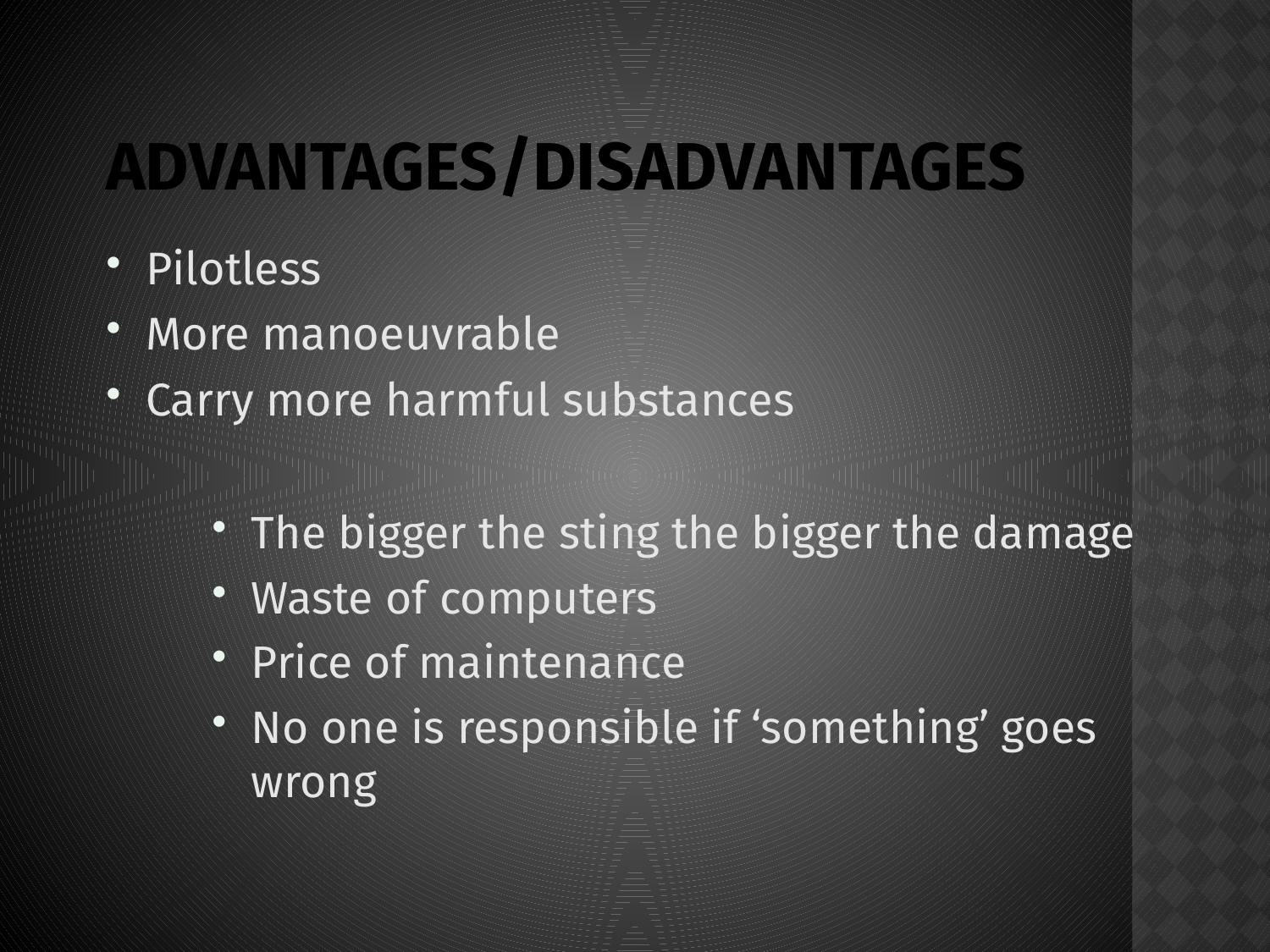

# Advantages/disadvantages
Pilotless
More manoeuvrable
Carry more harmful substances

The bigger the sting the bigger the damage
Waste of computers
Price of maintenance
No one is responsible if ‘something’ goes wrong